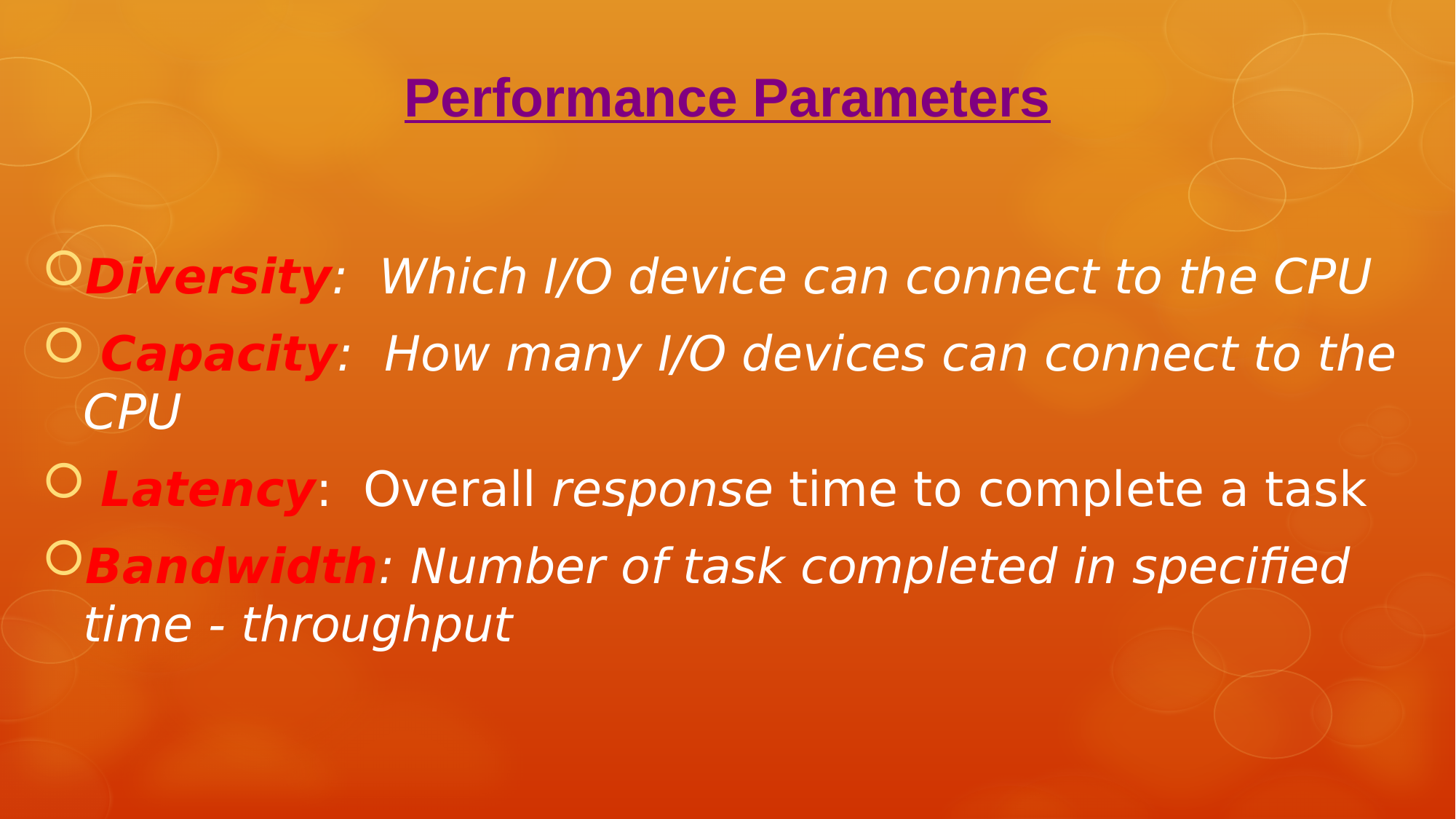

Performance Parameters
Diversity:  Which I/O device can connect to the CPU
 Capacity:  How many I/O devices can connect to the CPU
 Latency:  Overall response time to complete a task
Bandwidth: Number of task completed in specified time - throughput